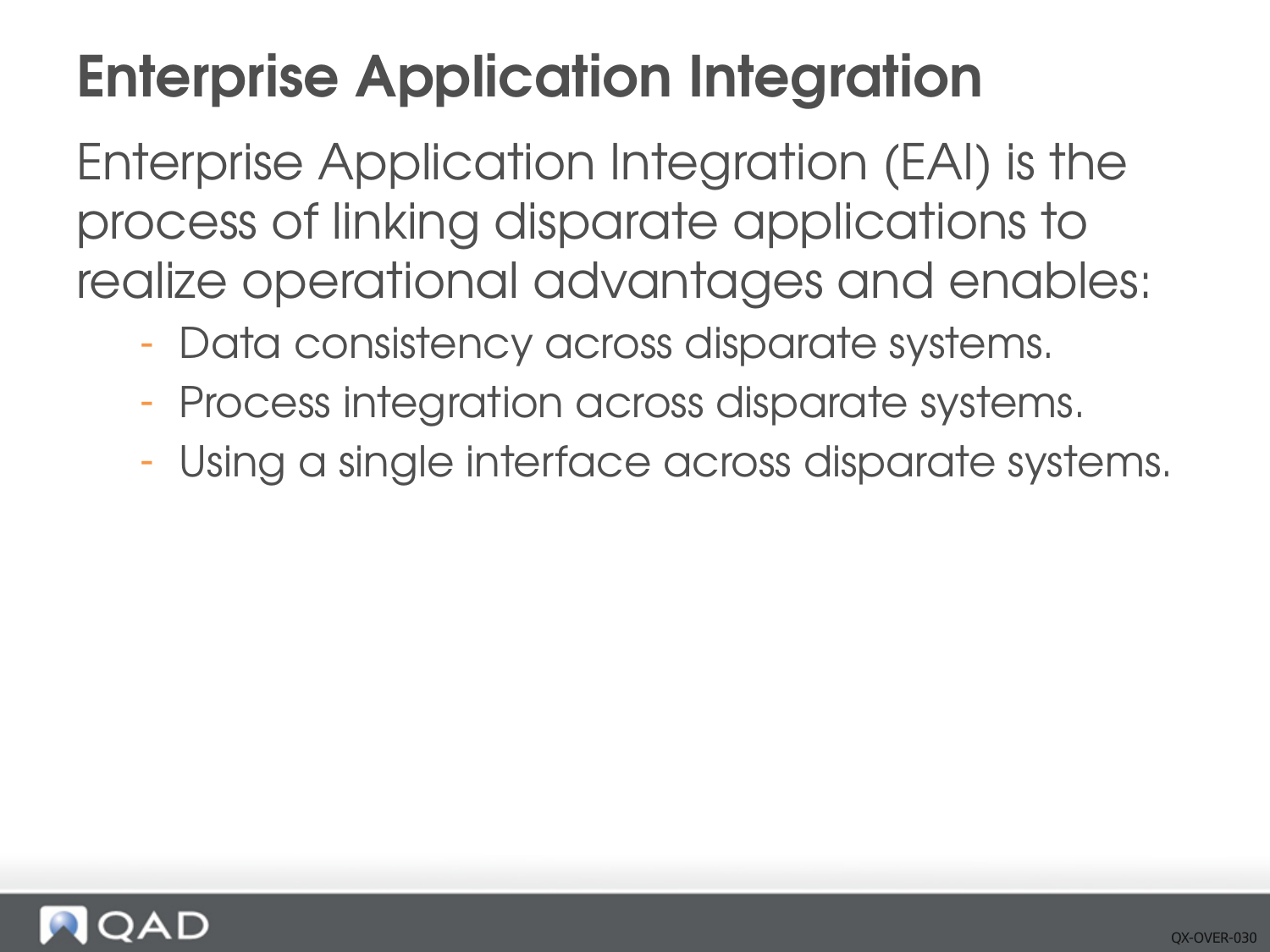

# Enterprise Application Integration
Enterprise Application Integration (EAI) is the process of linking disparate applications to realize operational advantages and enables:
Data consistency across disparate systems.
Process integration across disparate systems.
Using a single interface across disparate systems.
QX-OVER-030